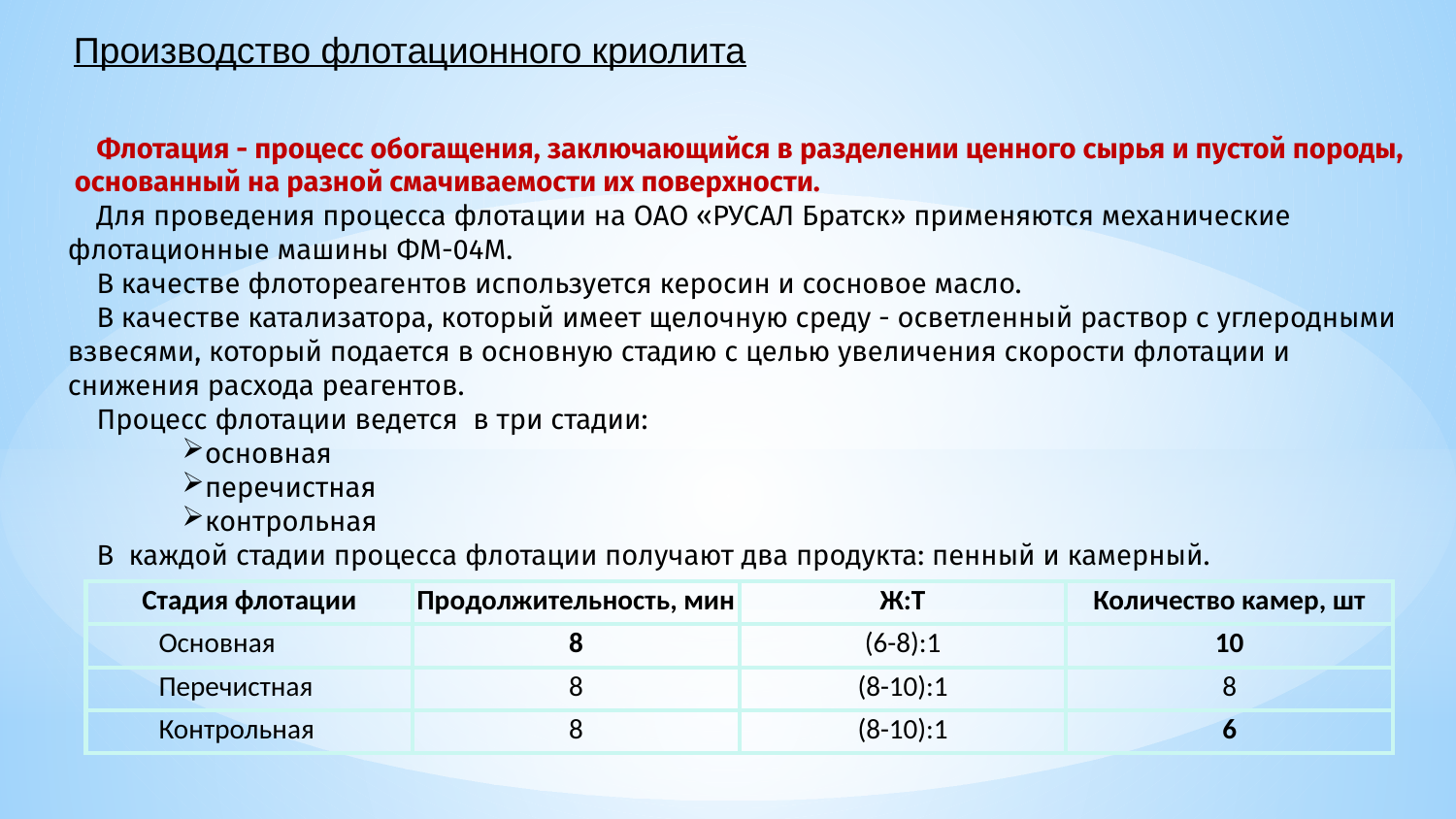

Производство флотационного криолита
Флотация - процесс обогащения, заключающийся в разделении ценного сырья и пустой породы,  основанный на разной смачиваемости их поверхности.
Для проведения процесса флотации на ОАО «РУСАЛ Братск» применяются механические флотационные машины ФМ-04М.
В качестве флотореагентов используется керосин и сосновое масло.
В качестве катализатора, который имеет щелочную среду - осветленный раствор с углеродными взвесями, который подается в основную стадию с целью увеличения скорости флотации и снижения расхода реагентов.
Процесс флотации ведется  в три стадии:
основная
перечистная
контрольная
В  каждой стадии процесса флотации получают два продукта: пенный и камерный.
| Стадия флотации | Продолжительность, мин | Ж:Т | Количество камер, шт |
| --- | --- | --- | --- |
| Основная | 8 | (6-8):1 | 10 |
| Перечистная | 8 | (8-10):1 | 8 |
| Контрольная | 8 | (8-10):1 | 6 |